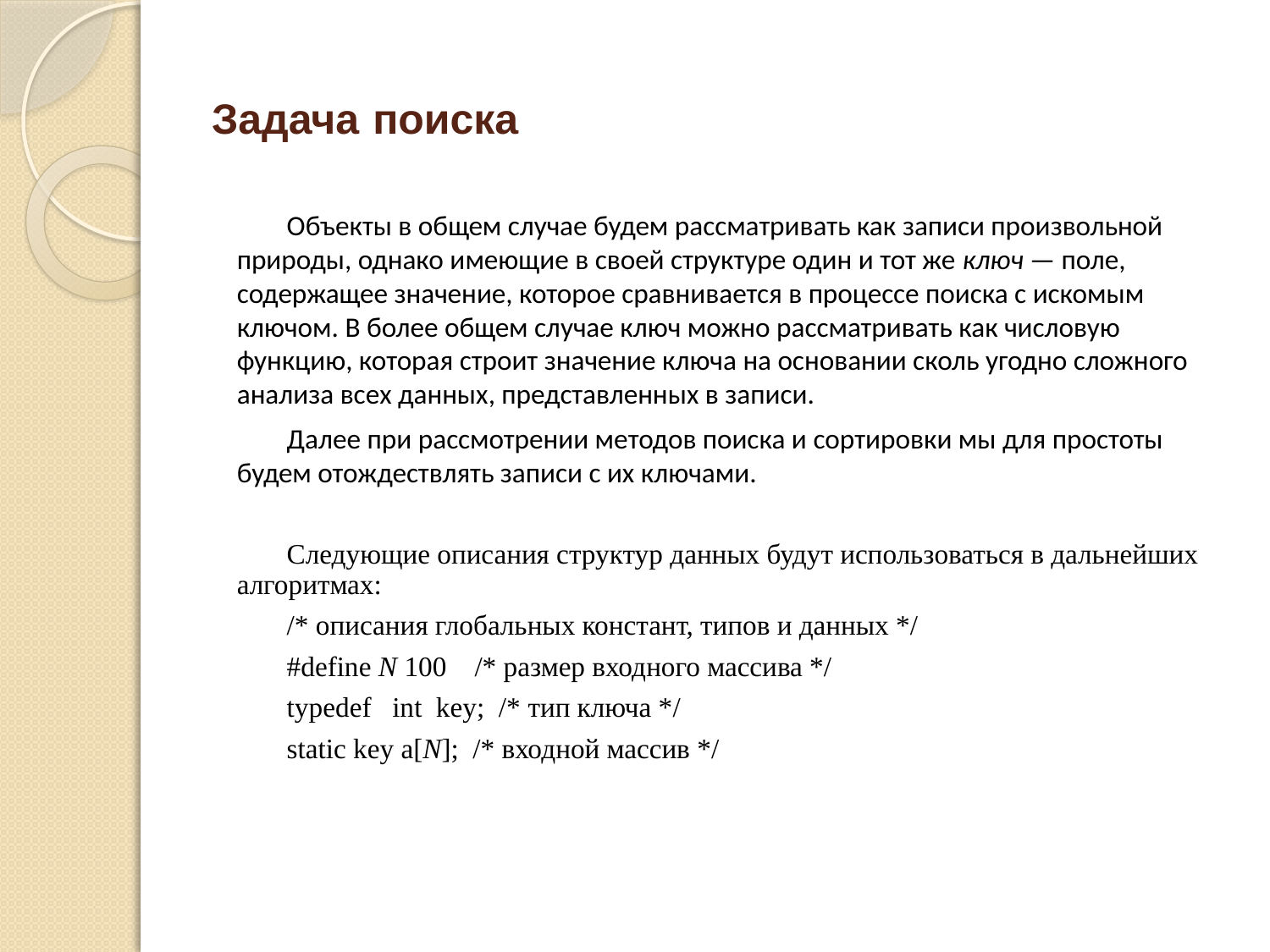

# Задача поиска
Объекты в общем случае будем рассматривать как записи произвольной природы, однако имеющие в своей структуре один и тот же ключ — поле, содержащее значение, которое сравнивается в процессе поиска с искомым ключом. В более общем случае ключ можно рассматривать как числовую функцию, которая строит значение ключа на основании сколь угодно сложного анализа всех данных, представленных в записи.
Далее при рассмотрении методов поиска и сортировки мы для простоты будем отождествлять записи с их ключами.

Следующие описания структур данных будут использоваться в дальнейших алгоритмах:
/* описания глобальных констант, типов и данных */
#define N 100    /* размер входного массива */
typedef   int  key;  /* тип ключа */
static key а[N];  /* входной массив */